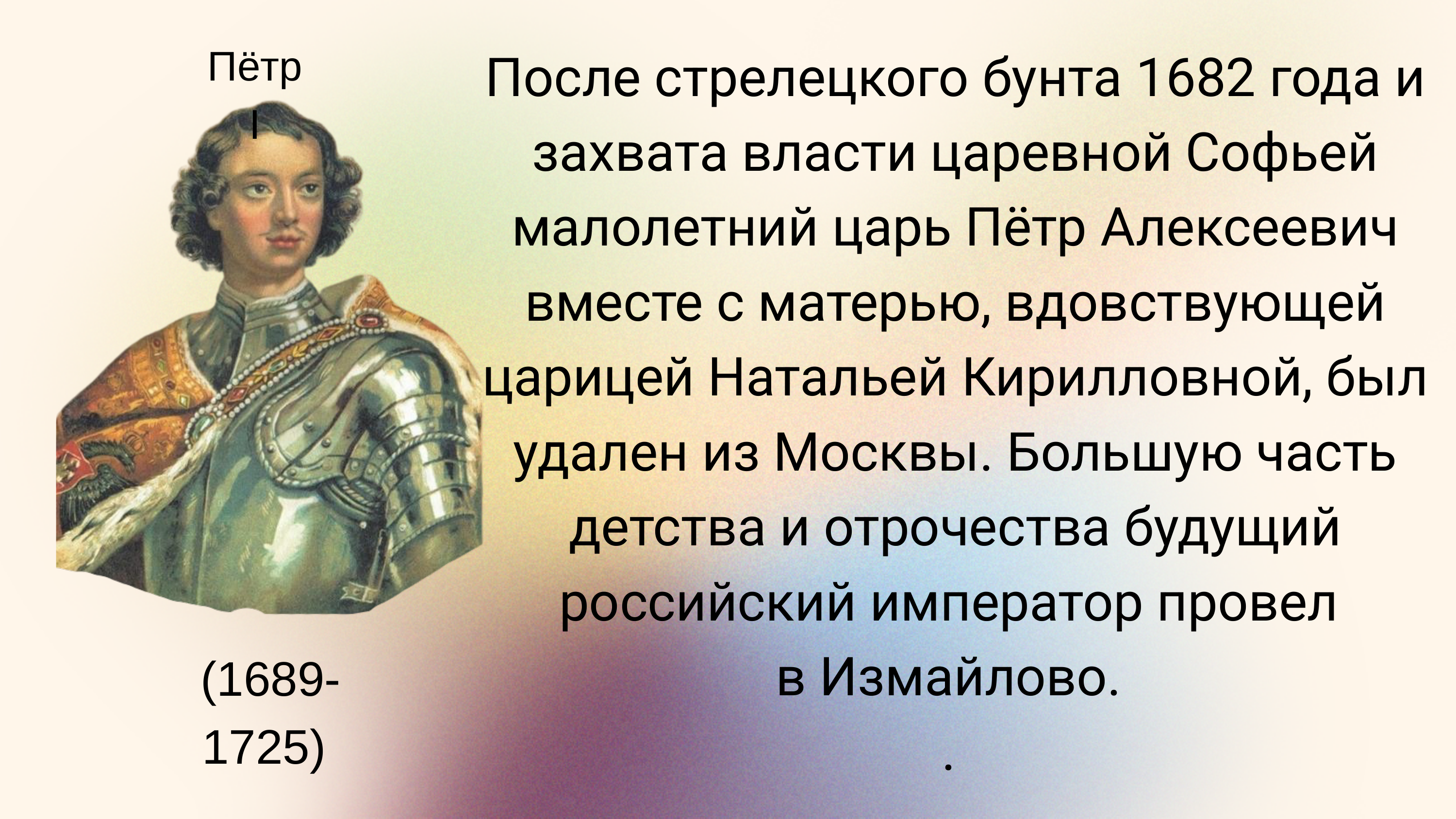

Пётр I
После стрелецкого бунта 1682 года и захвата власти царевной Софьей малолетний царь Пётр Алексеевич вместе с матерью, вдовствующей царицей Натальей Кирилловной, был удален из Москвы. Большую часть детства и отрочества будущий российский император провел
в Измайлово.
.

(1689-1725)